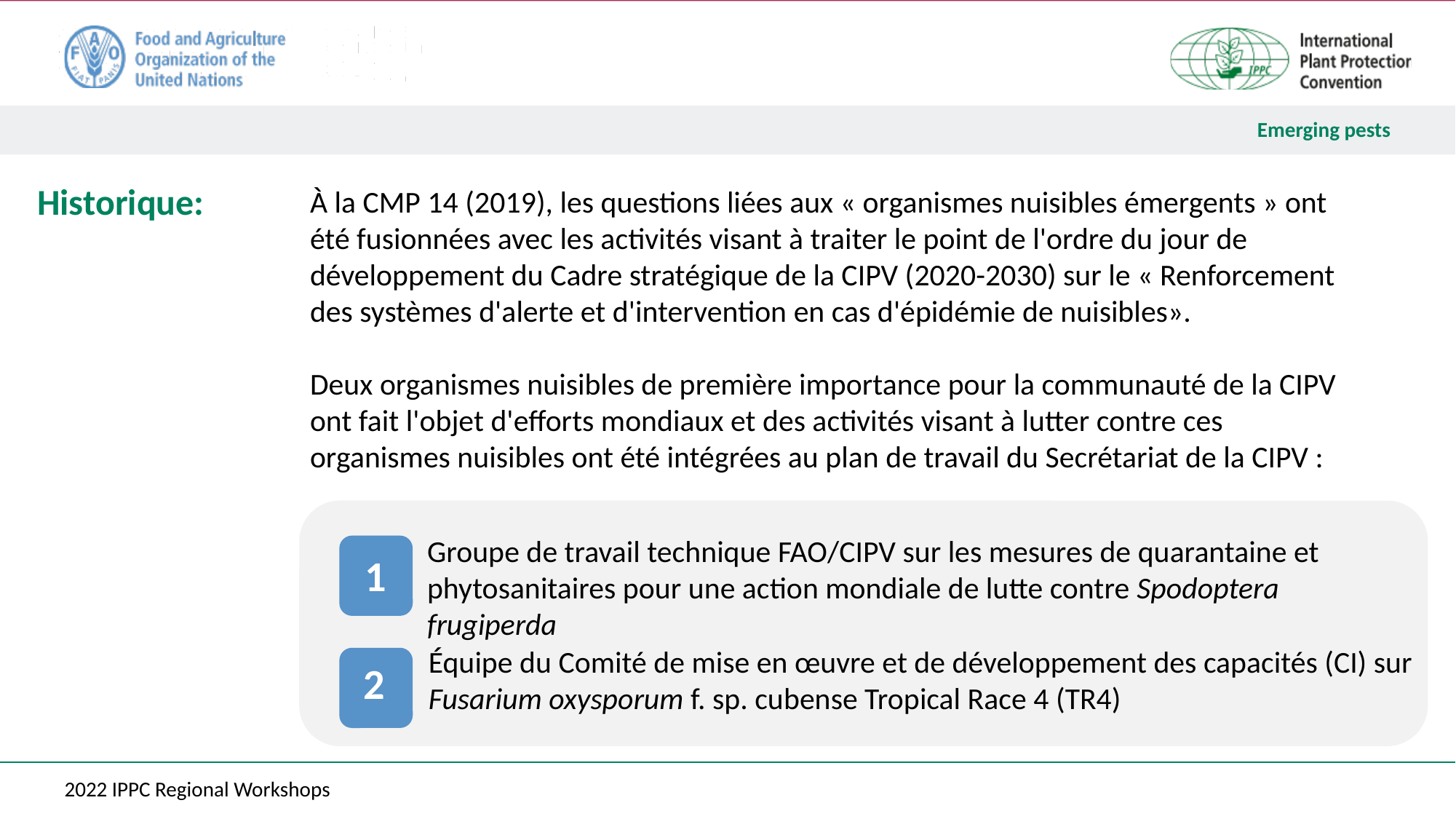

À la CMP 14 (2019), les questions liées aux « organismes nuisibles émergents » ont été fusionnées avec les activités visant à traiter le point de l'ordre du jour de développement du Cadre stratégique de la CIPV (2020-2030) sur le « Renforcement des systèmes d'alerte et d'intervention en cas d'épidémie de nuisibles».

Deux organismes nuisibles de première importance pour la communauté de la CIPV ont fait l'objet d'efforts mondiaux et des activités visant à lutter contre ces organismes nuisibles ont été intégrées au plan de travail du Secrétariat de la CIPV :
# Historique:

Groupe de travail technique FAO/CIPV sur les mesures de quarantaine et phytosanitaires pour une action mondiale de lutte contre Spodoptera frugiperda

1
Équipe du Comité de mise en œuvre et de développement des capacités (CI) sur Fusarium oxysporum f. sp. cubense Tropical Race 4 (TR4)

2